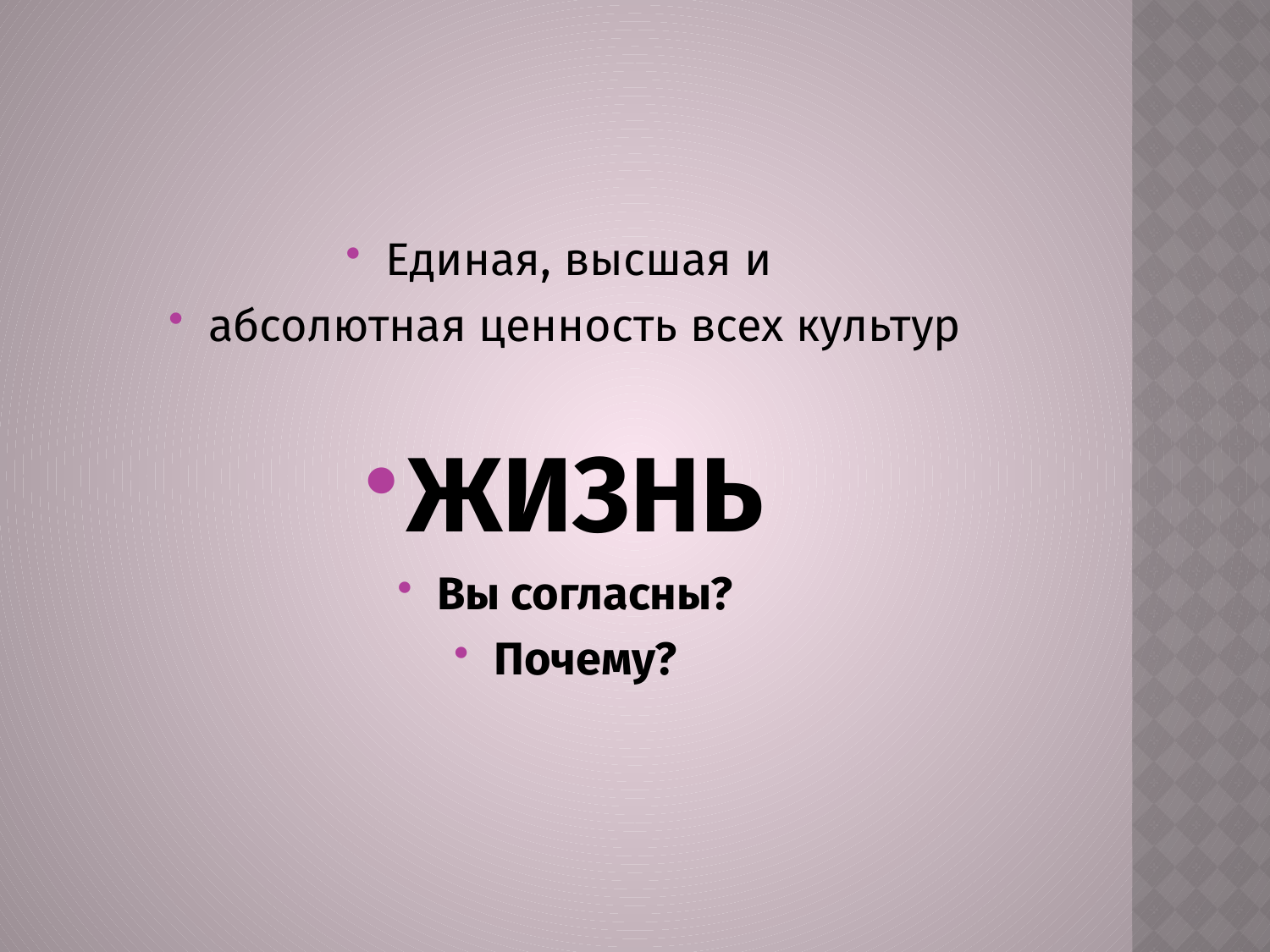

#
Единая, высшая и
абсолютная ценность всех культур

ЖИЗНЬ
Вы согласны?
Почему?